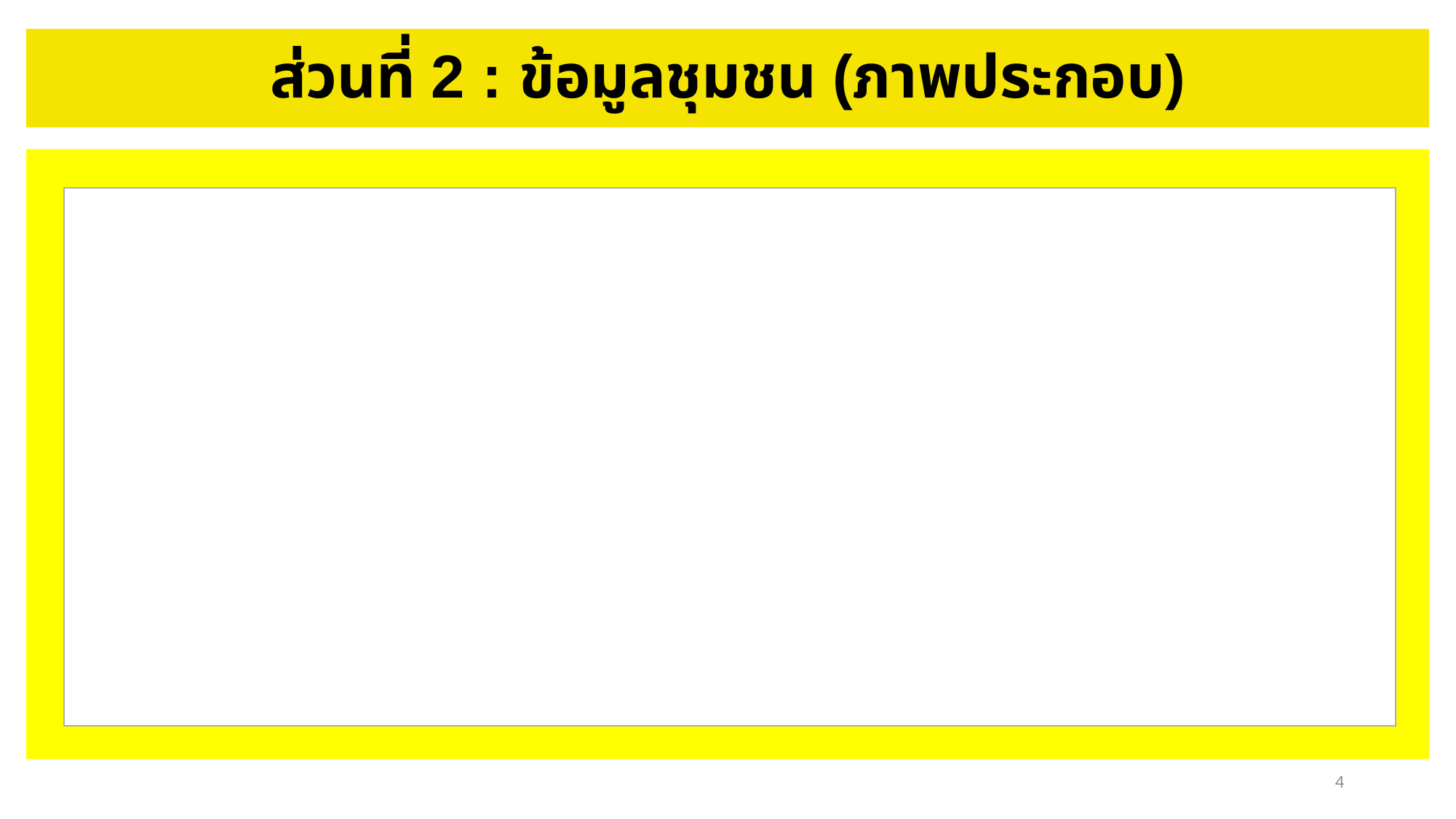

# ส่วนที่ 2 : ข้อมูลชุมชน (ภาพประกอบ)

4